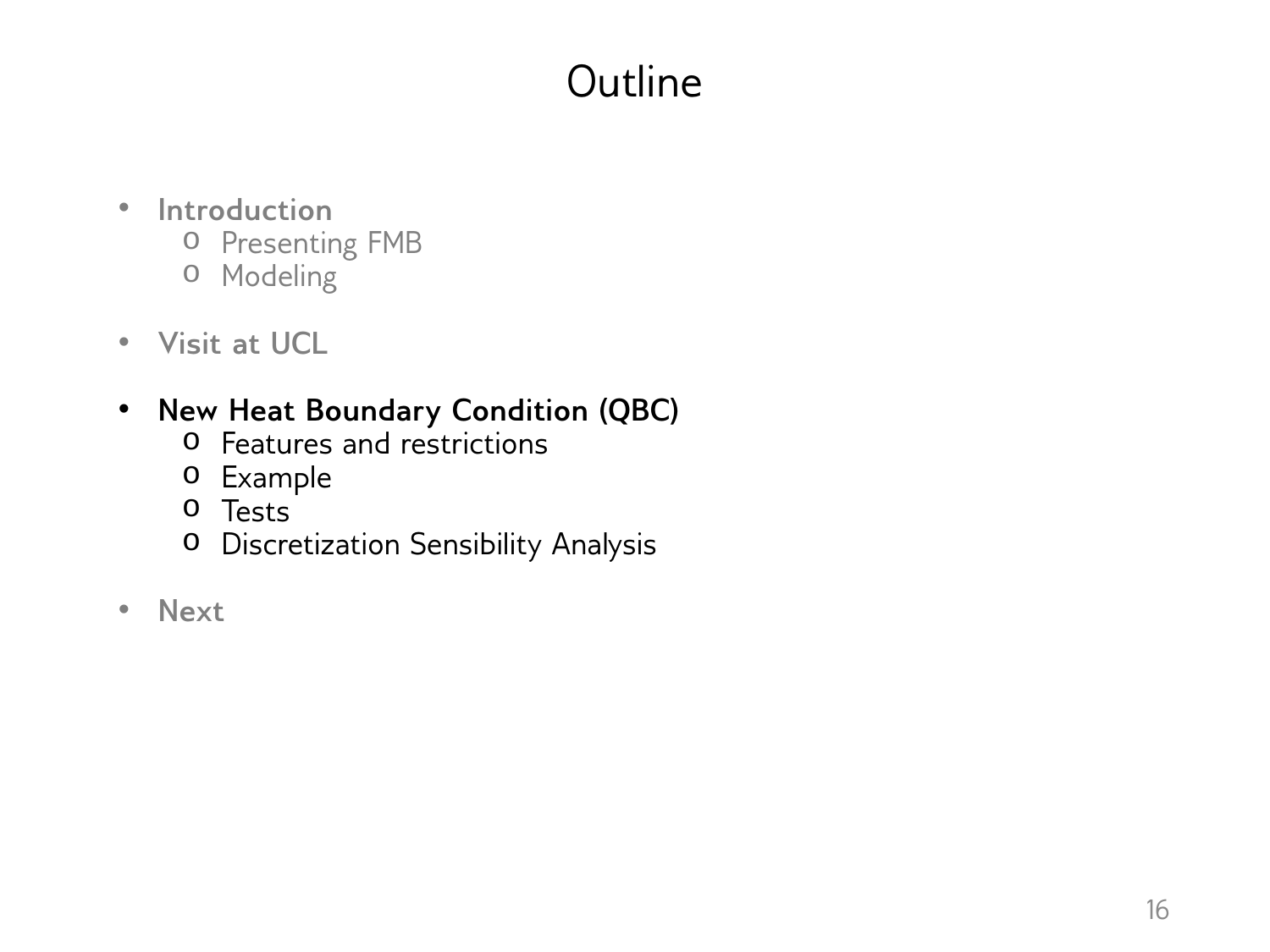

# Outline
Introduction
Presenting FMB
Modeling

Visit at UCL

New Heat Boundary Condition (QBC)
Features and restrictions
Example
Tests
Discretization Sensibility Analysis

Next
16